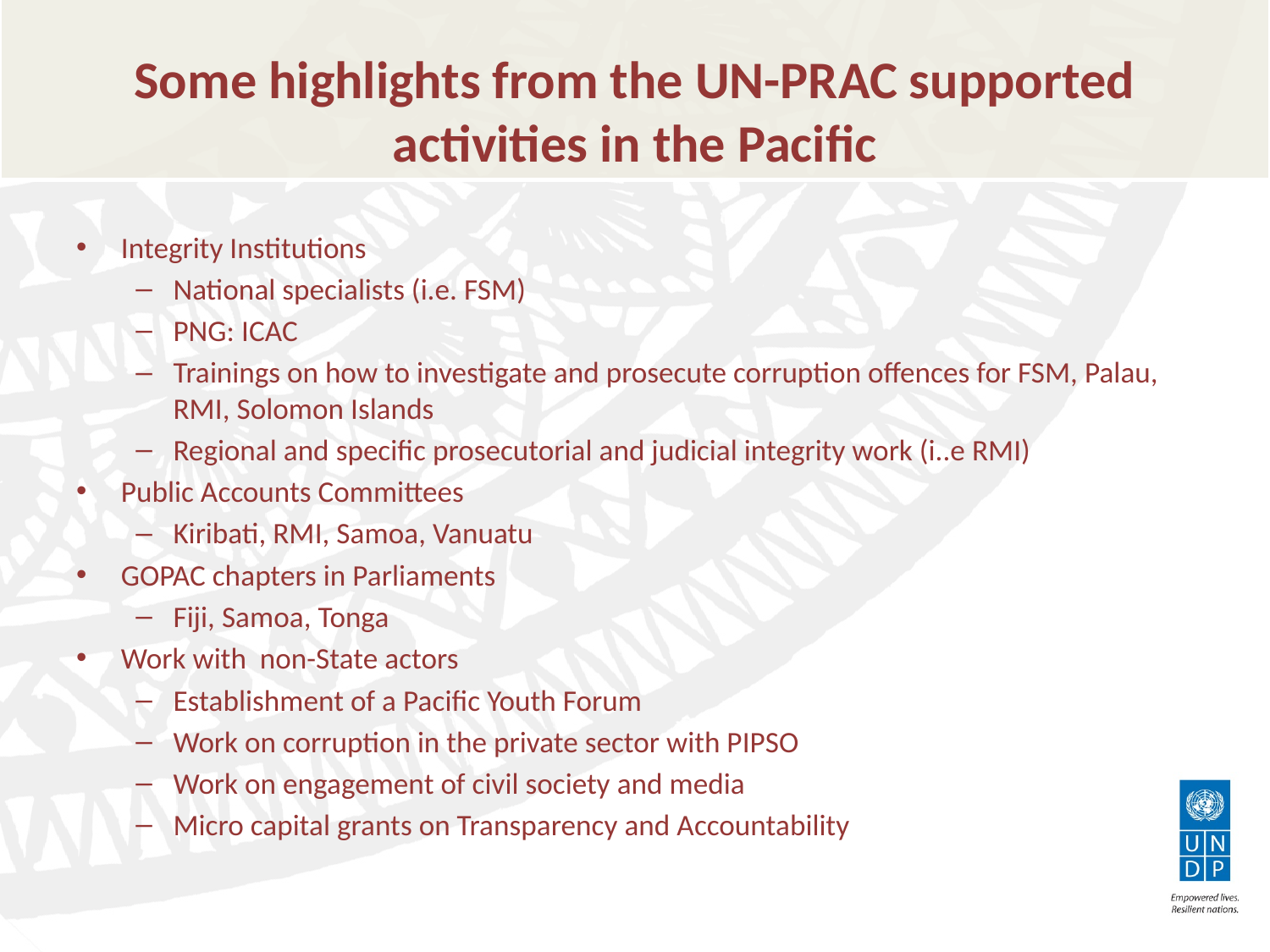

# Some highlights from the UN-PRAC supported activities in the Pacific
Integrity Institutions
National specialists (i.e. FSM)
PNG: ICAC
Trainings on how to investigate and prosecute corruption offences for FSM, Palau, RMI, Solomon Islands
Regional and specific prosecutorial and judicial integrity work (i..e RMI)
Public Accounts Committees
Kiribati, RMI, Samoa, Vanuatu
GOPAC chapters in Parliaments
Fiji, Samoa, Tonga
Work with  non-State actors
Establishment of a Pacific Youth Forum
Work on corruption in the private sector with PIPSO
Work on engagement of civil society and media
Micro capital grants on Transparency and Accountability